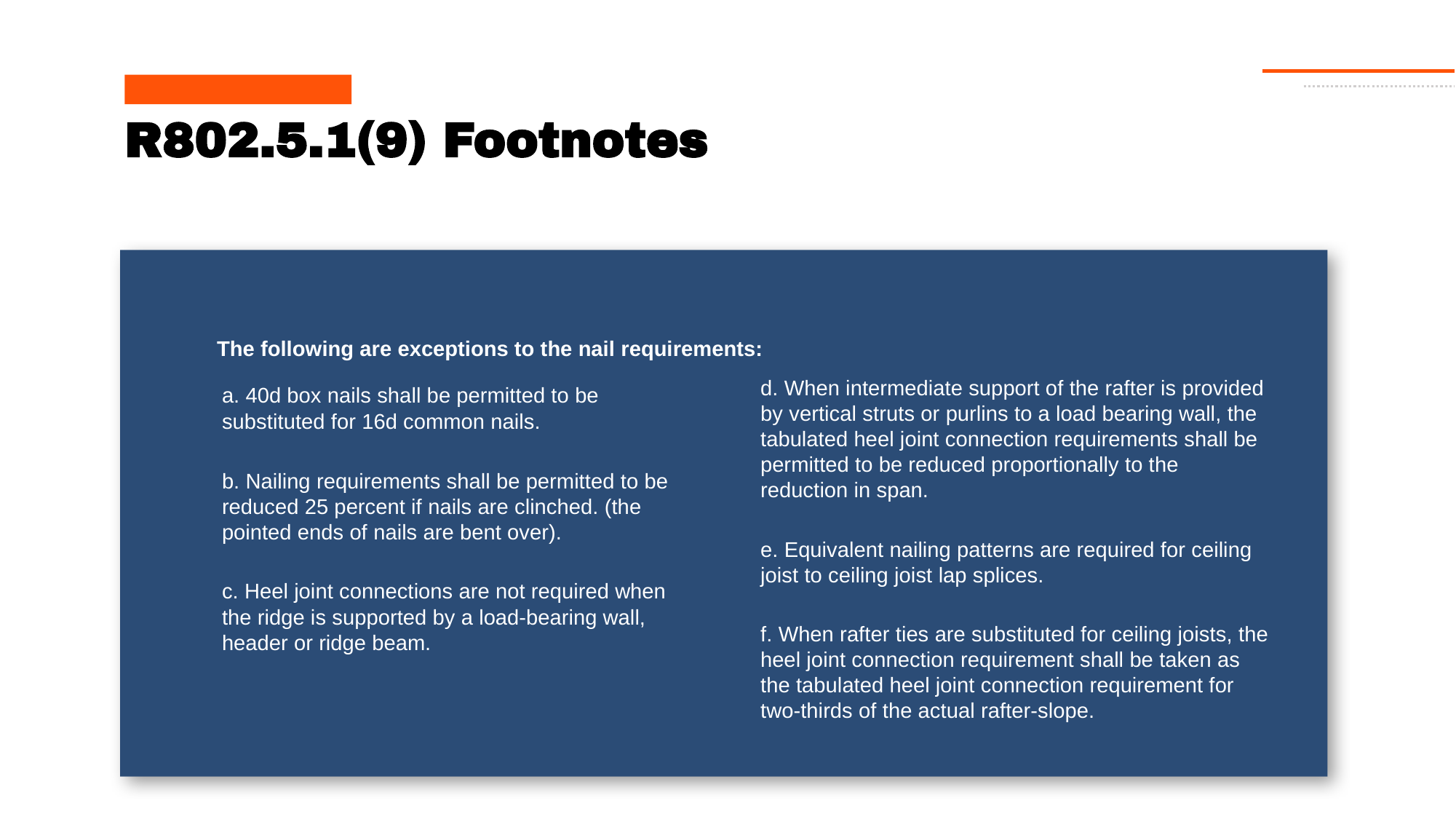

# R802.5.1(9) Footnotes

The following are exceptions to the nail requirements:
d. When intermediate support of the rafter is provided by vertical struts or purlins to a load bearing wall, the tabulated heel joint connection requirements shall be permitted to be reduced proportionally to the reduction in span.

e. Equivalent nailing patterns are required for ceiling joist to ceiling joist lap splices.

f. When rafter ties are substituted for ceiling joists, the heel joint connection requirement shall be taken as the tabulated heel joint connection requirement for two-thirds of the actual rafter-slope.

a. 40d box nails shall be permitted to be substituted for 16d common nails.

b. Nailing requirements shall be permitted to be reduced 25 percent if nails are clinched. (the pointed ends of nails are bent over).

c. Heel joint connections are not required when the ridge is supported by a load-bearing wall, header or ridge beam.